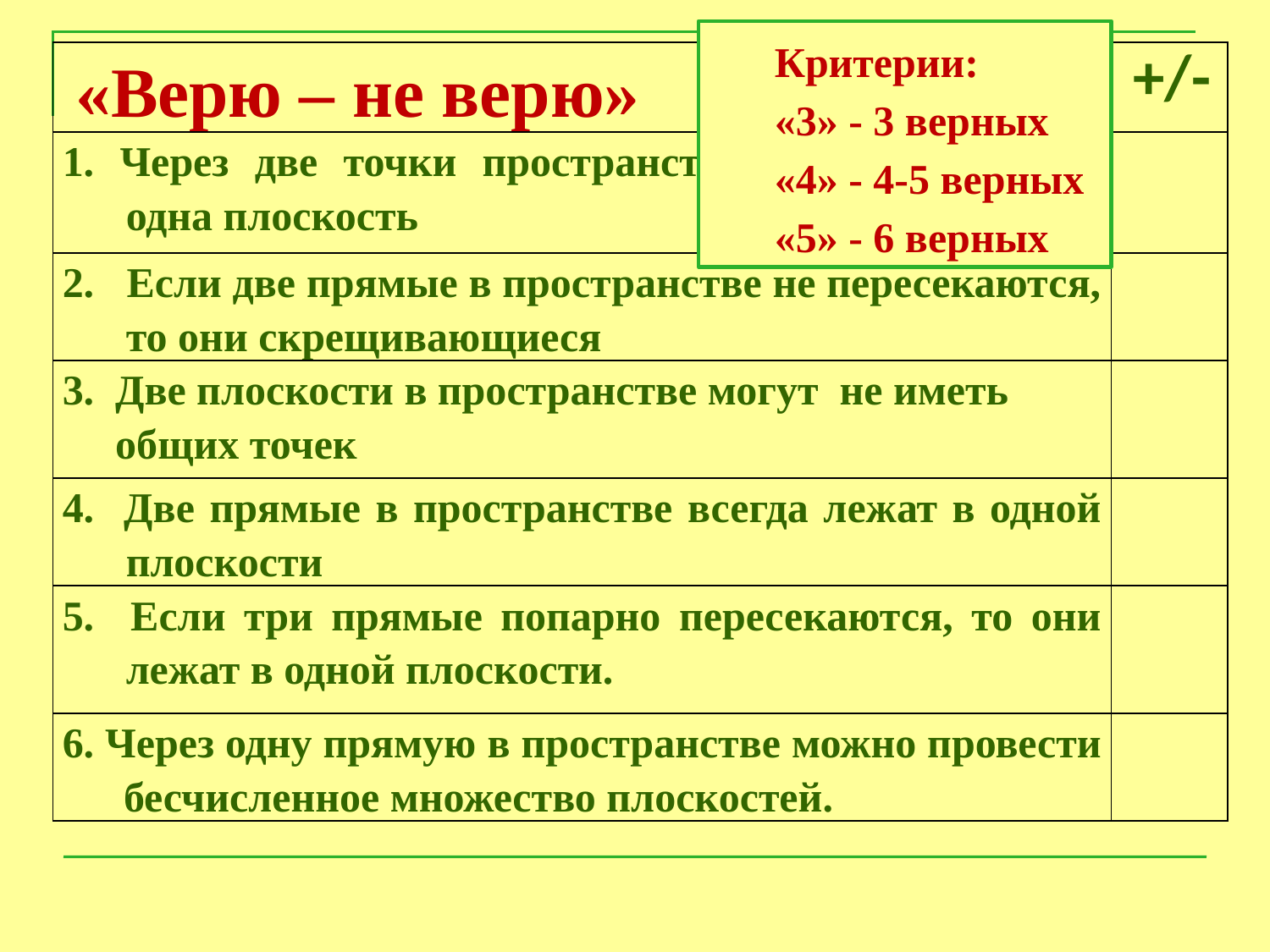

Критерии:
«3» - 3 верных
«4» - 4-5 верных
«5» - 6 верных
| «Верю – не верю» | +/- |
| --- | --- |
| 1. Через две точки пространства проходит только одна плоскость |  |
| 2. Если две прямые в пространстве не пересекаются, то они скрещивающиеся |  |
| 3. Две плоскости в пространстве могут не иметь общих точек |  |
| 4. Две прямые в пространстве всегда лежат в одной плоскости |  |
| 5. Если три прямые попарно пересекаются, то они лежат в одной плоскости. |  |
| 6. Через одну прямую в пространстве можно провести бесчисленное множество плоскостей. |  |